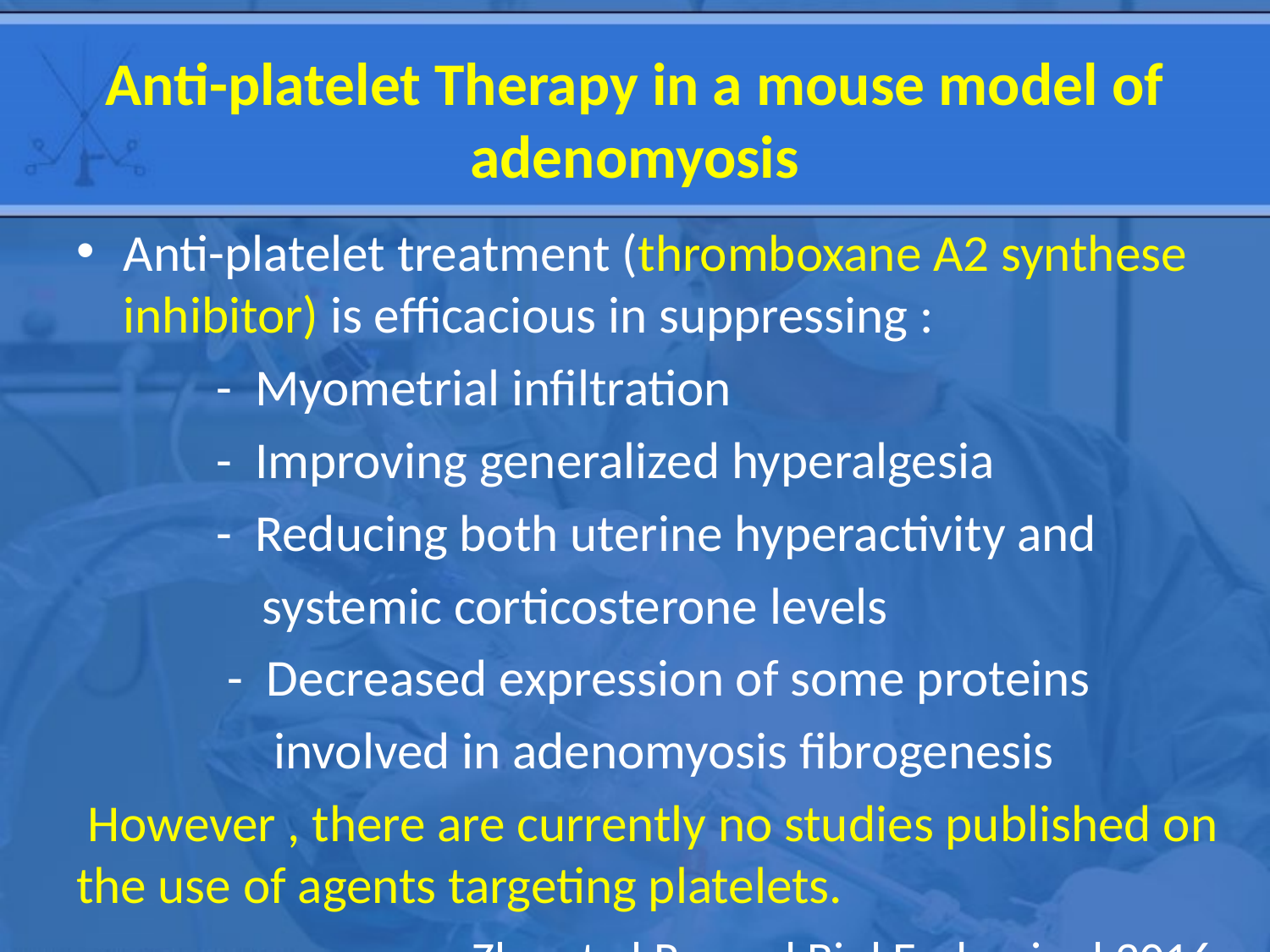

# Anti-platelet Therapy in a mouse model of adenomyosis
Anti-platelet treatment (thromboxane A2 synthese inhibitor) is efficacious in suppressing :
            -  Myometrial infiltration
            -  Improving generalized hyperalgesia
            -  Reducing both uterine hyperactivity and
                systemic corticosterone levels
             -  Decreased expression of some proteins
                 involved in adenomyosis fibrogenesis
 However , there are currently no studies published on the use of agents targeting platelets.
                                  Zhu et al Reprod Biol Endocrinol 2016